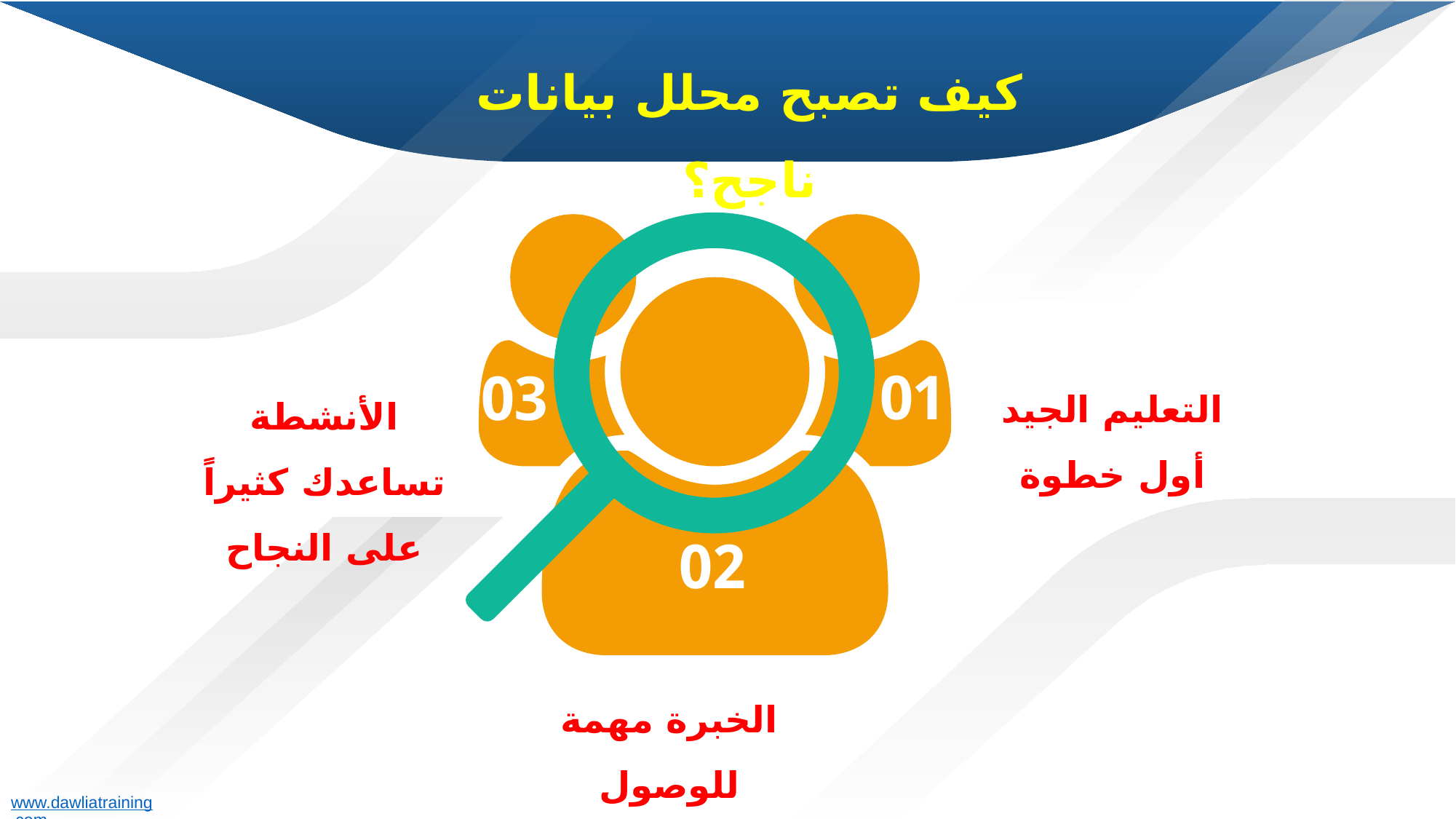

كيف تصبح محلل بيانات ناجح؟

01
03
التعليم الجيد أول خطوة
الأنشطة تساعدك كثيراً على النجاح

02
الخبرة مهمة للوصول للاحتراف
2
www.dawliatraining.com